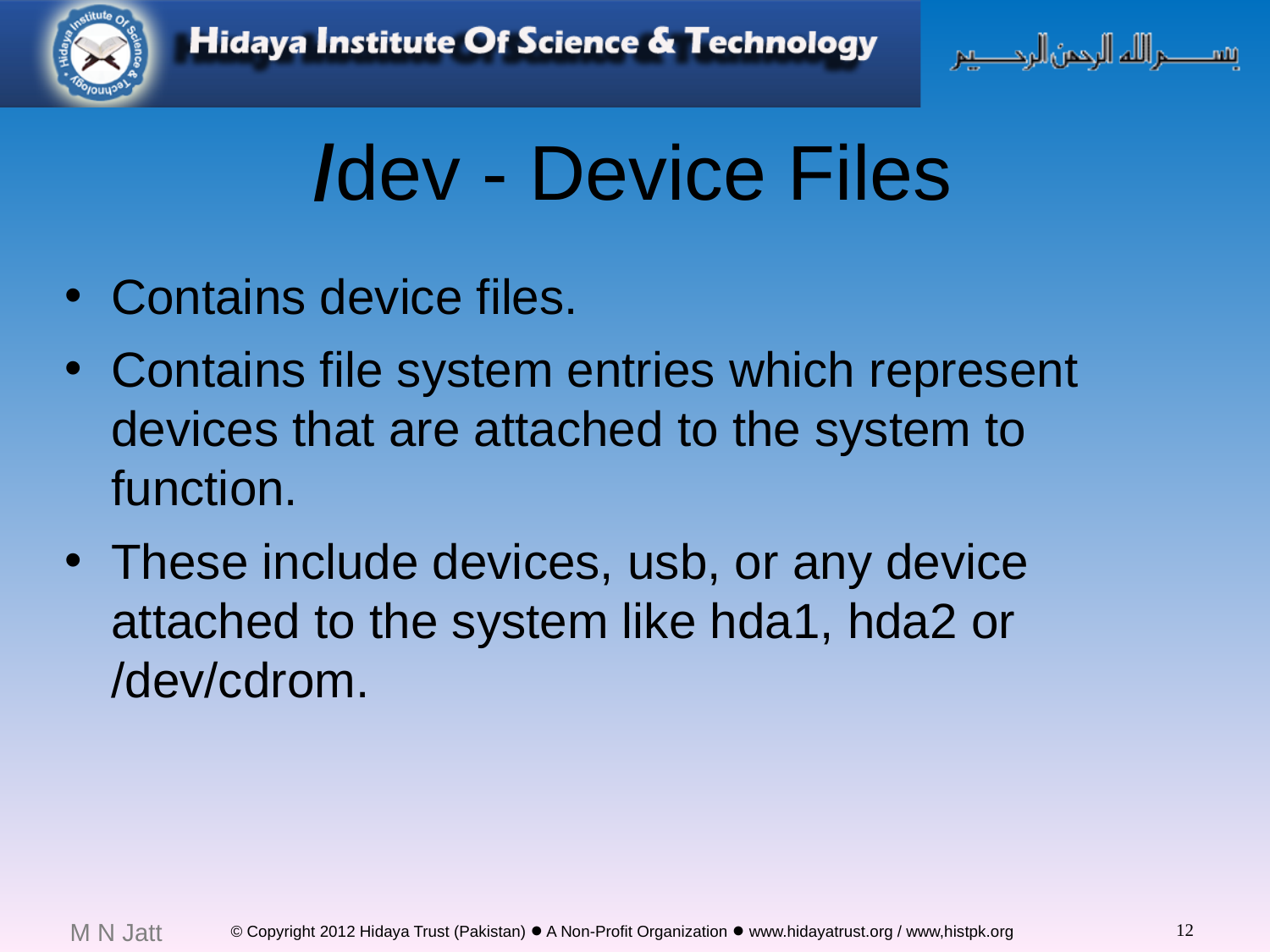

# /dev - Device Files
Contains device files.
Contains file system entries which represent devices that are attached to the system to function.
These include devices, usb, or any device attached to the system like hda1, hda2 or /dev/cdrom.

12